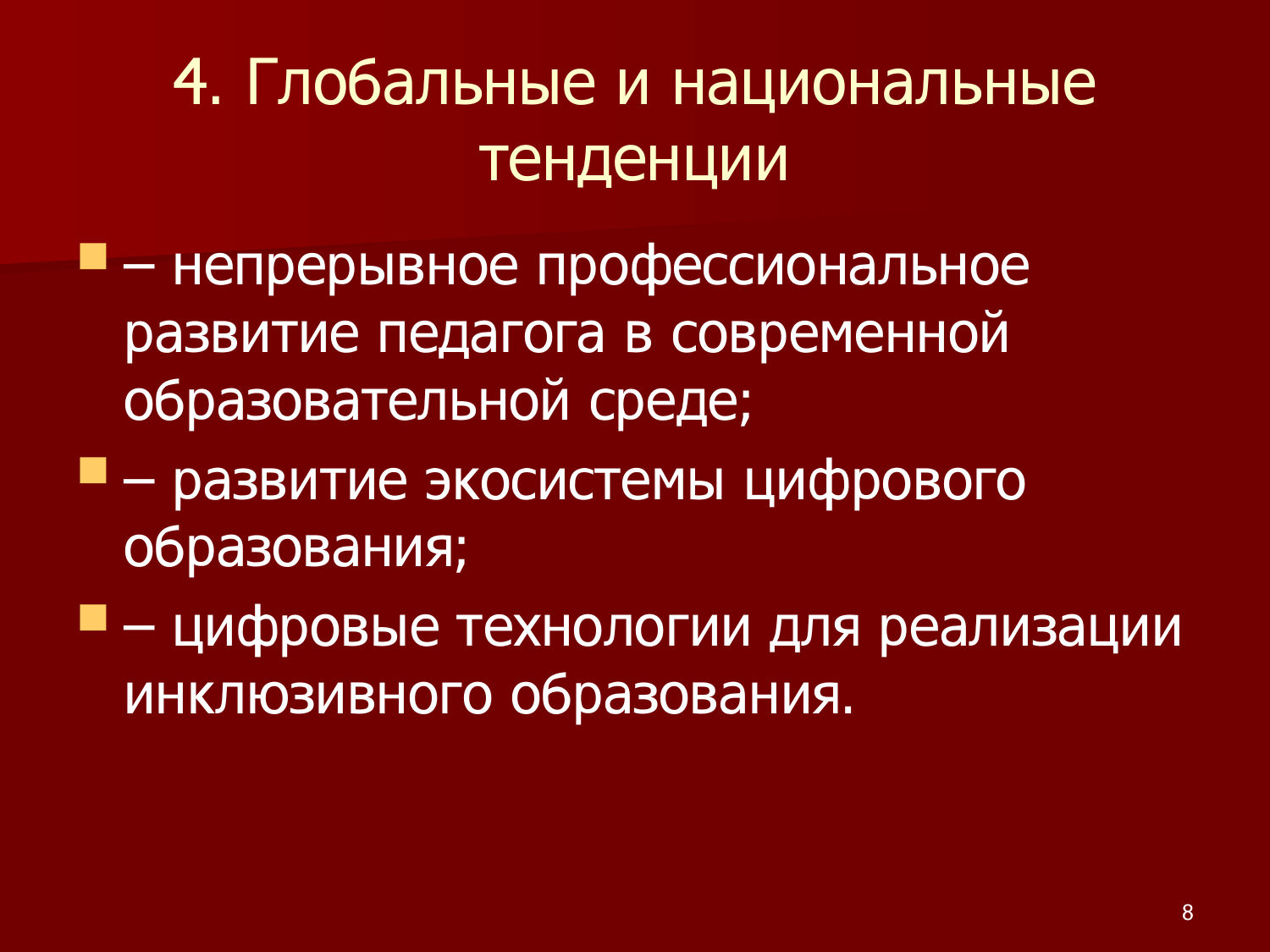

# 4. Глобальные и национальные тенденции
– непрерывное профессиональное развитие педагога в современной образовательной среде;
– развитие экосистемы цифрового образования;
– цифровые технологии для реализации инклюзивного образования.
8